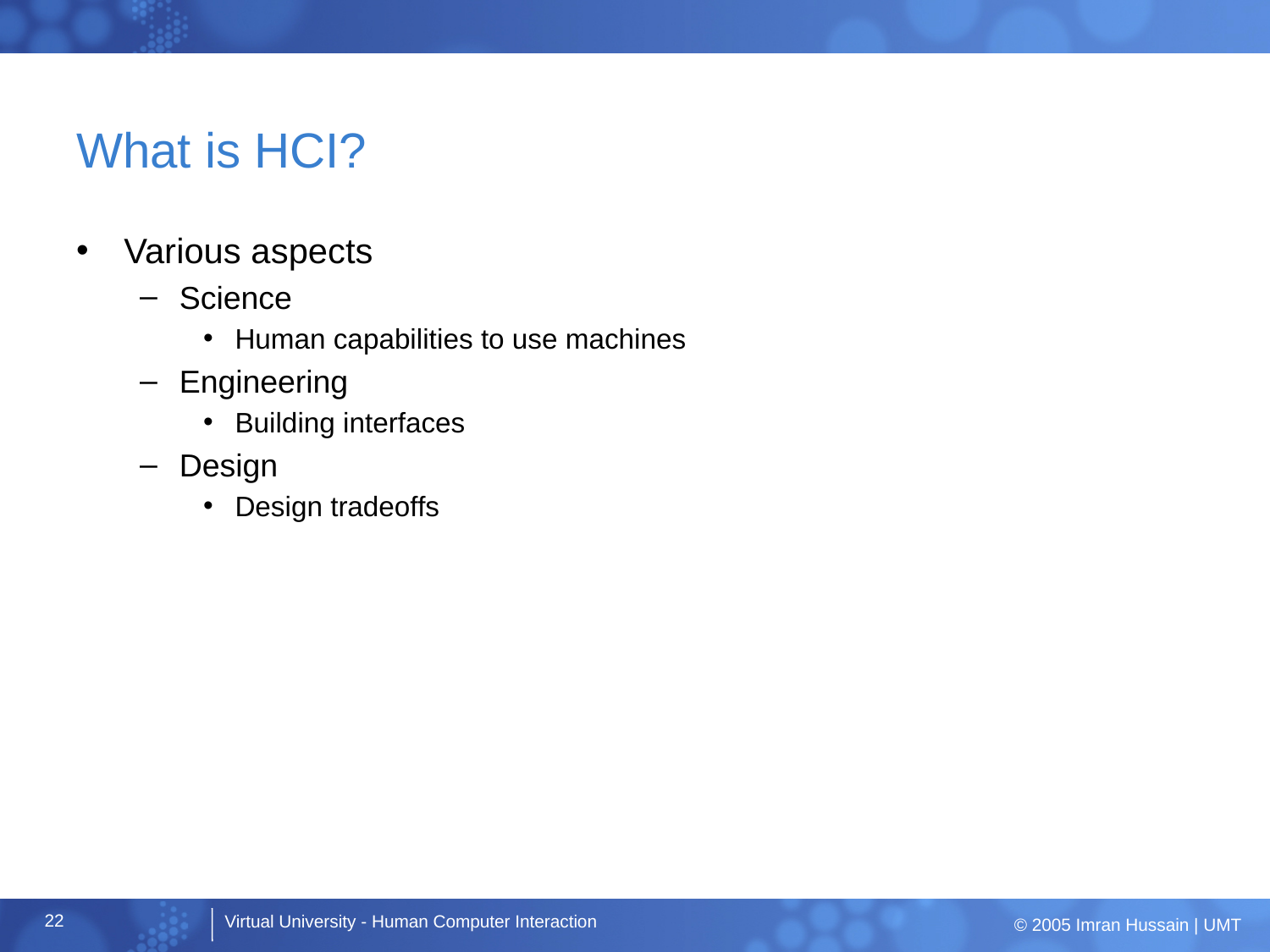

# What is HCI?
Various aspects
Science
Human capabilities to use machines
Engineering
Building interfaces
Design
Design tradeoffs